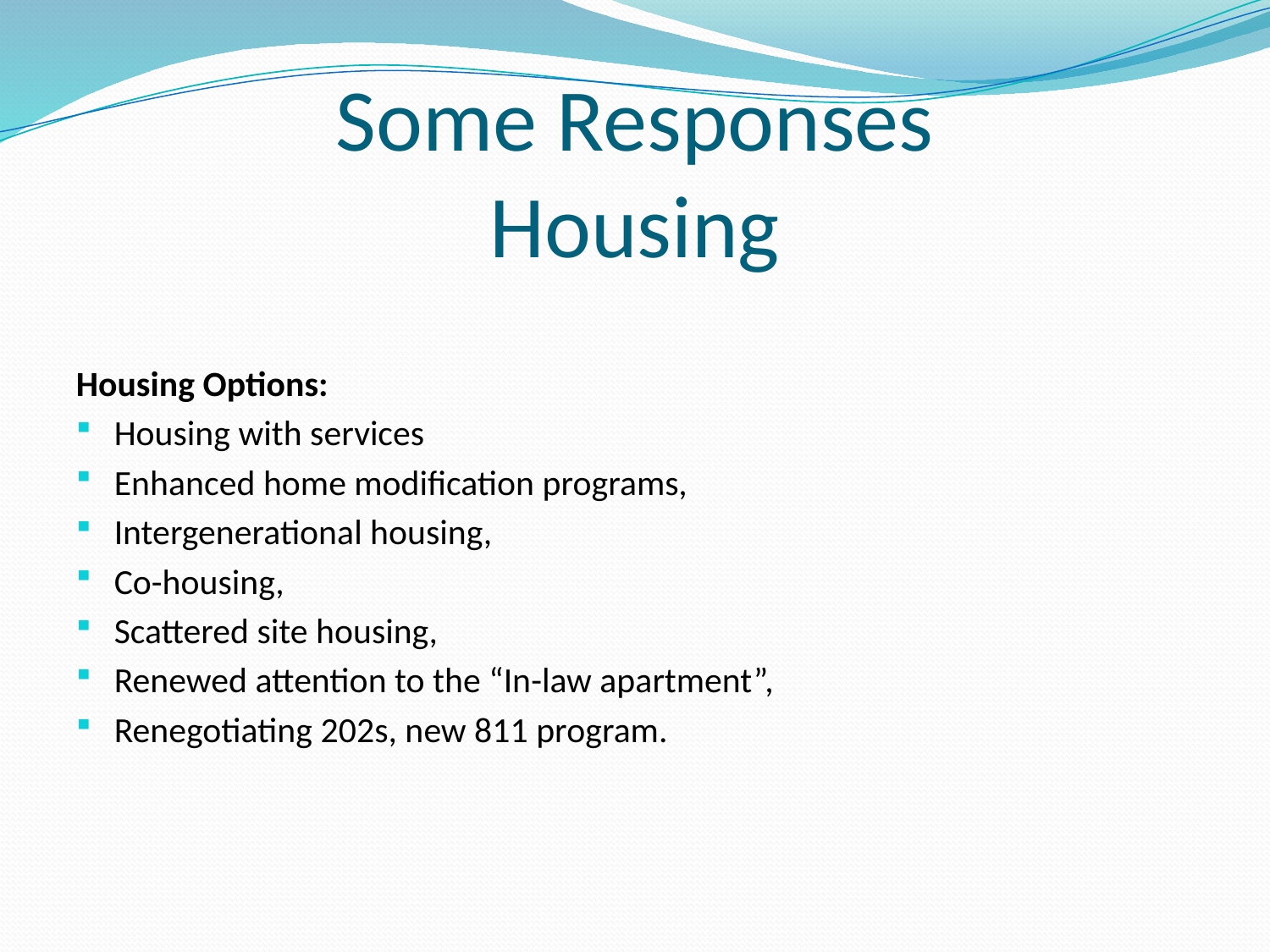

# Some Responses Housing

Housing Options:
Housing with services
Enhanced home modification programs,
Intergenerational housing,
Co-housing,
Scattered site housing,
Renewed attention to the “In-law apartment”,
Renegotiating 202s, new 811 program.